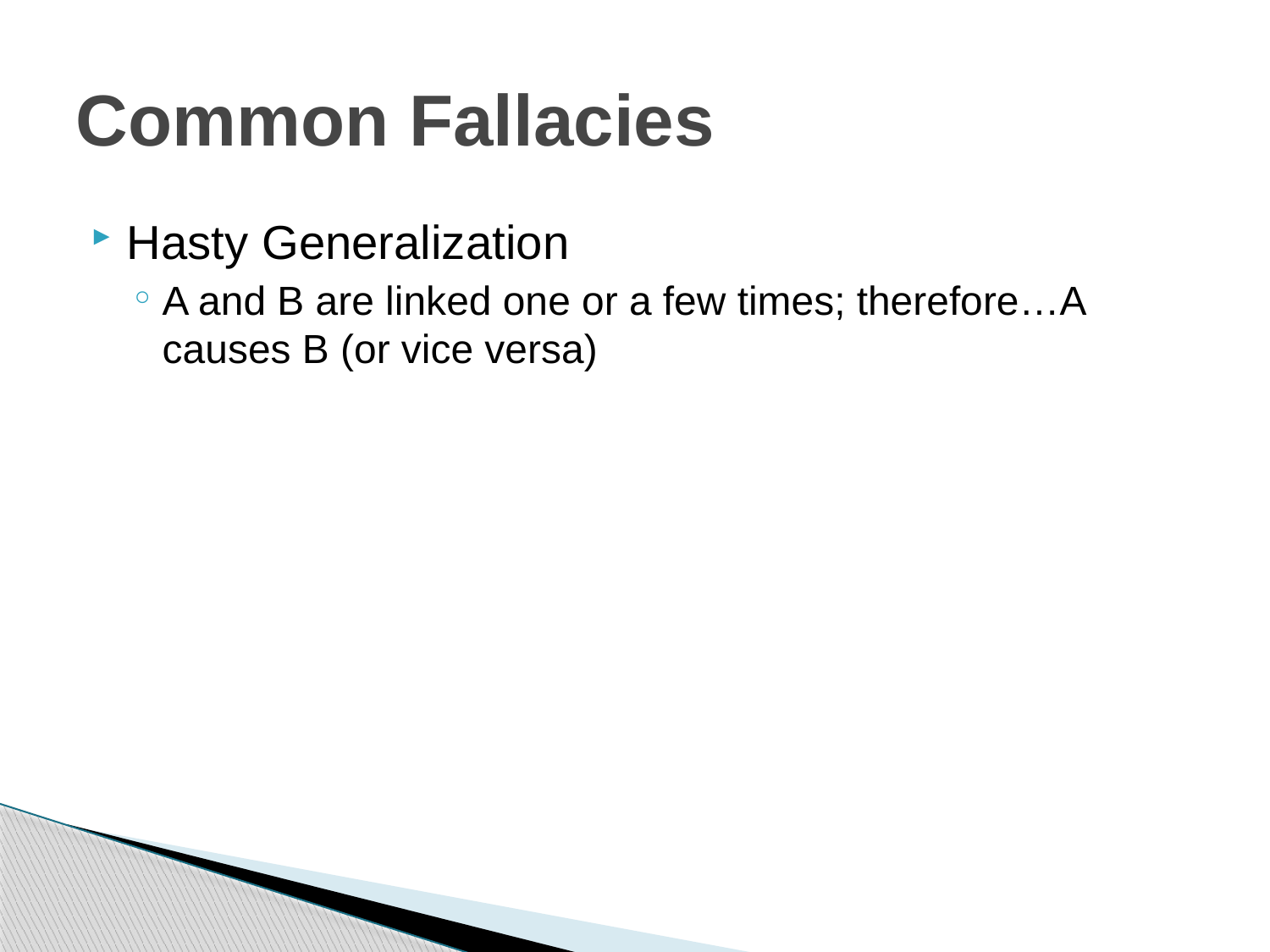

# Common Fallacies
Hasty Generalization
A and B are linked one or a few times; therefore…A causes B (or vice versa)